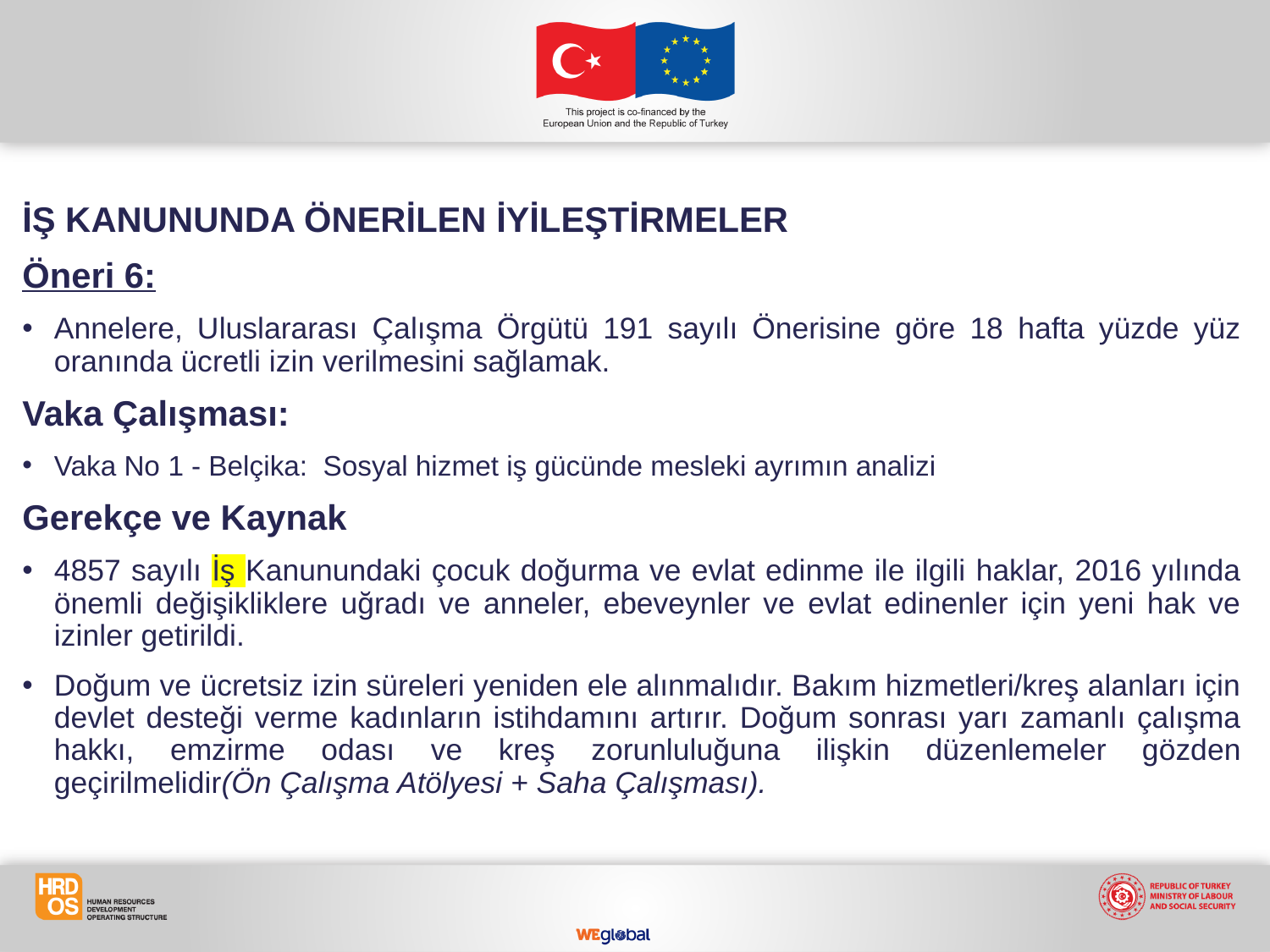

İŞ KANUNUNDA ÖNERİLEN İYİLEŞTİRMELER
Öneri 6:
Annelere, Uluslararası Çalışma Örgütü 191 sayılı Önerisine göre 18 hafta yüzde yüz oranında ücretli izin verilmesini sağlamak.
Vaka Çalışması:
Vaka No 1 - Belçika:  Sosyal hizmet iş gücünde mesleki ayrımın analizi
Gerekçe ve Kaynak
4857 sayılı İş Kanunundaki çocuk doğurma ve evlat edinme ile ilgili haklar, 2016 yılında önemli değişikliklere uğradı ve anneler, ebeveynler ve evlat edinenler için yeni hak ve izinler getirildi.
Doğum ve ücretsiz izin süreleri yeniden ele alınmalıdır. Bakım hizmetleri/kreş alanları için devlet desteği verme kadınların istihdamını artırır. Doğum sonrası yarı zamanlı çalışma hakkı, emzirme odası ve kreş zorunluluğuna ilişkin düzenlemeler gözden geçirilmelidir(Ön Çalışma Atölyesi + Saha Çalışması).